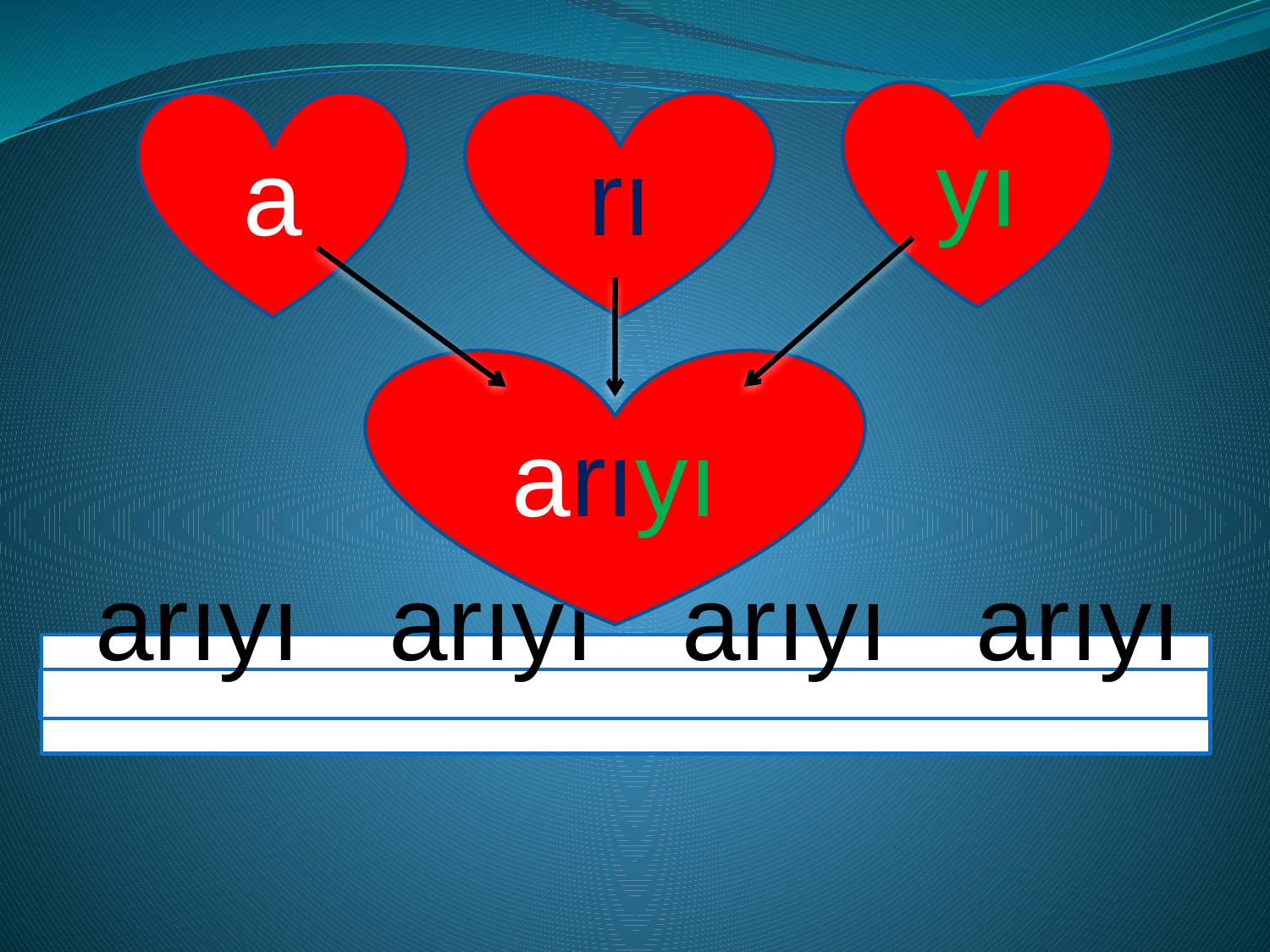

yı
a
rı

arıyı

   arıyı   arıyı   arıyı   arıyı